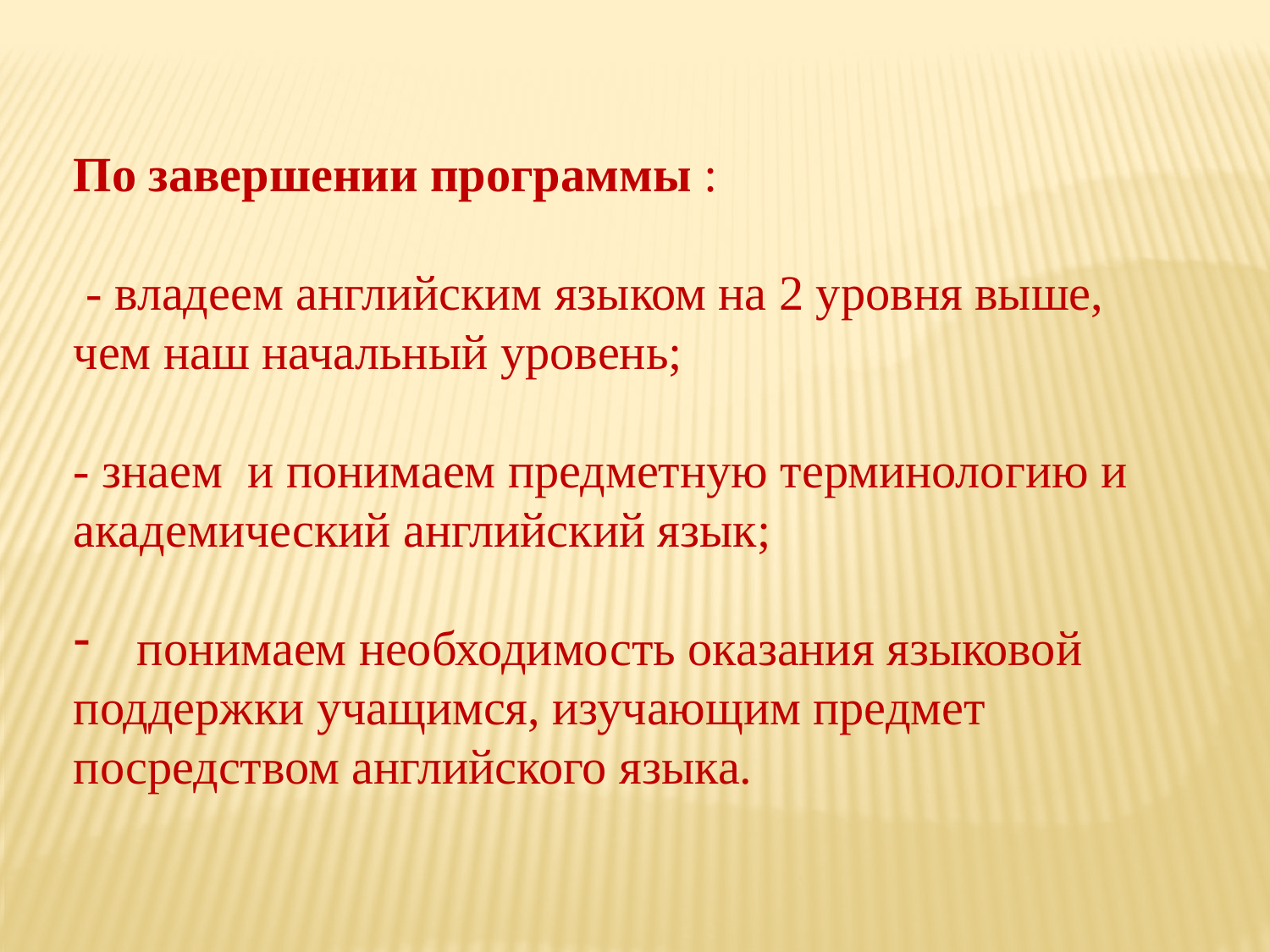

По завершении программы :

 - владеем английским языком на 2 уровня выше,
чем наш начальный уровень;

- знаем  и понимаем предметную терминологию и
академический английский язык;

понимаем необходимость оказания языковой
поддержки учащимся, изучающим предмет
посредством английского языка.